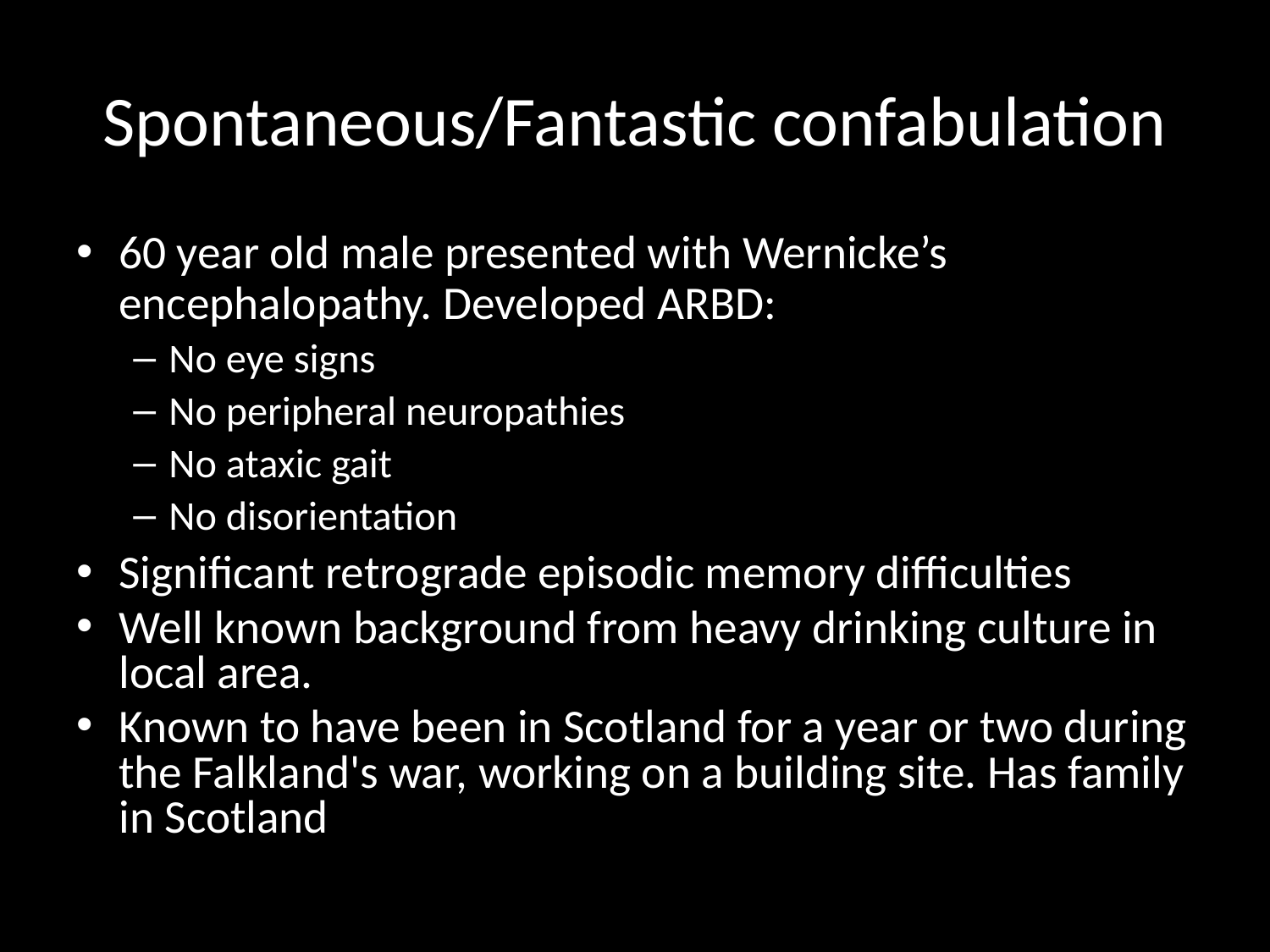

# Spontaneous/Fantastic confabulation
60 year old male presented with Wernicke’s encephalopathy. Developed ARBD:
No eye signs
No peripheral neuropathies
No ataxic gait
No disorientation
Significant retrograde episodic memory difficulties
Well known background from heavy drinking culture in local area.
Known to have been in Scotland for a year or two during the Falkland's war, working on a building site. Has family in Scotland